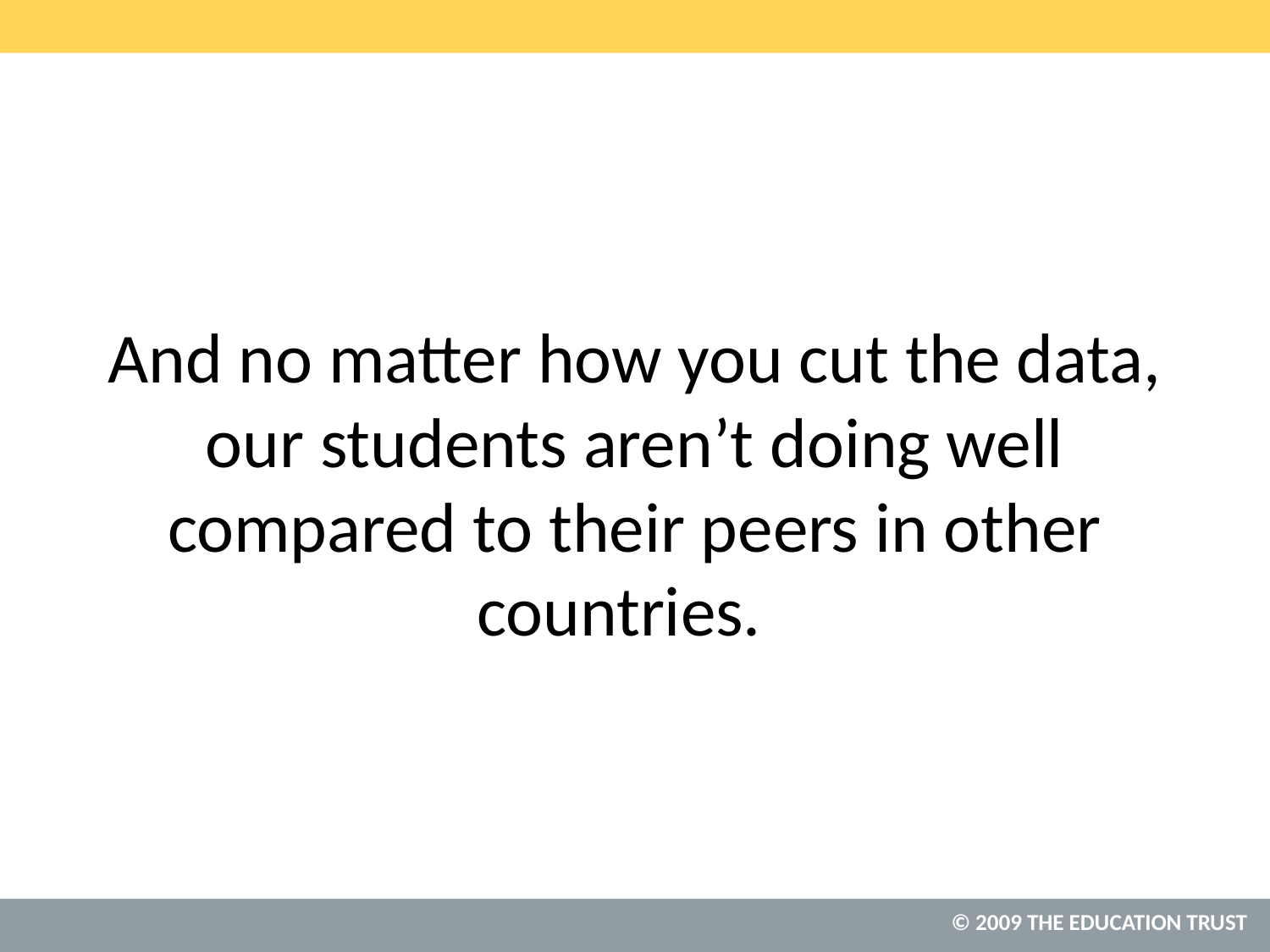

# And no matter how you cut the data, our students aren’t doing well compared to their peers in other countries.